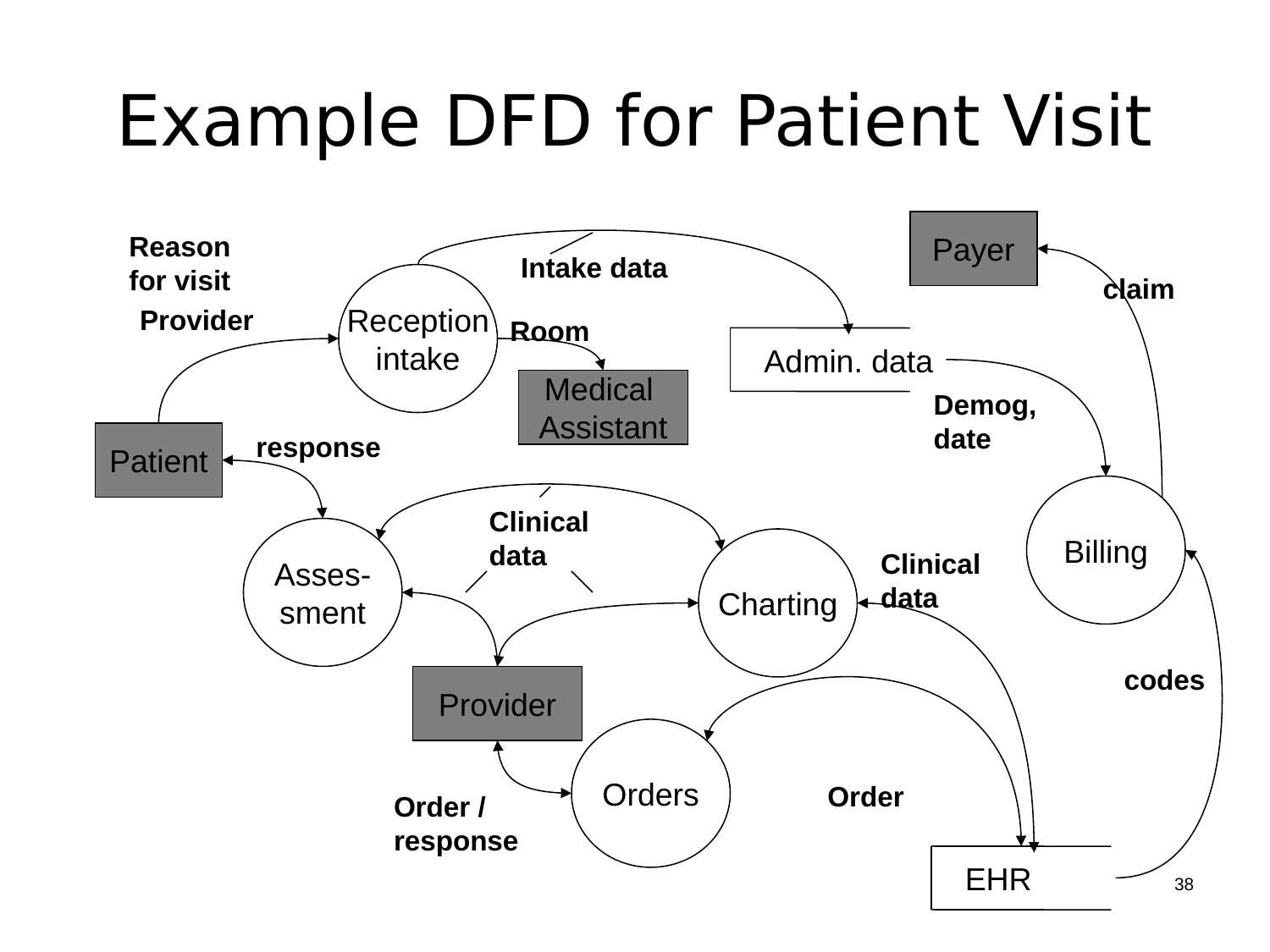

# Example DFD for Patient Visit
Payer
Reason
for visit

Intake data
Reception
intake
claim
Provider
Room

Admin. data
Medical
Assistant
Demog,
date
Patient
response
Billing

Clinical
data
Asses-
sment
Charting
Clinical
data

codes
Provider
Orders
Order
Order /
response

EHR
  38